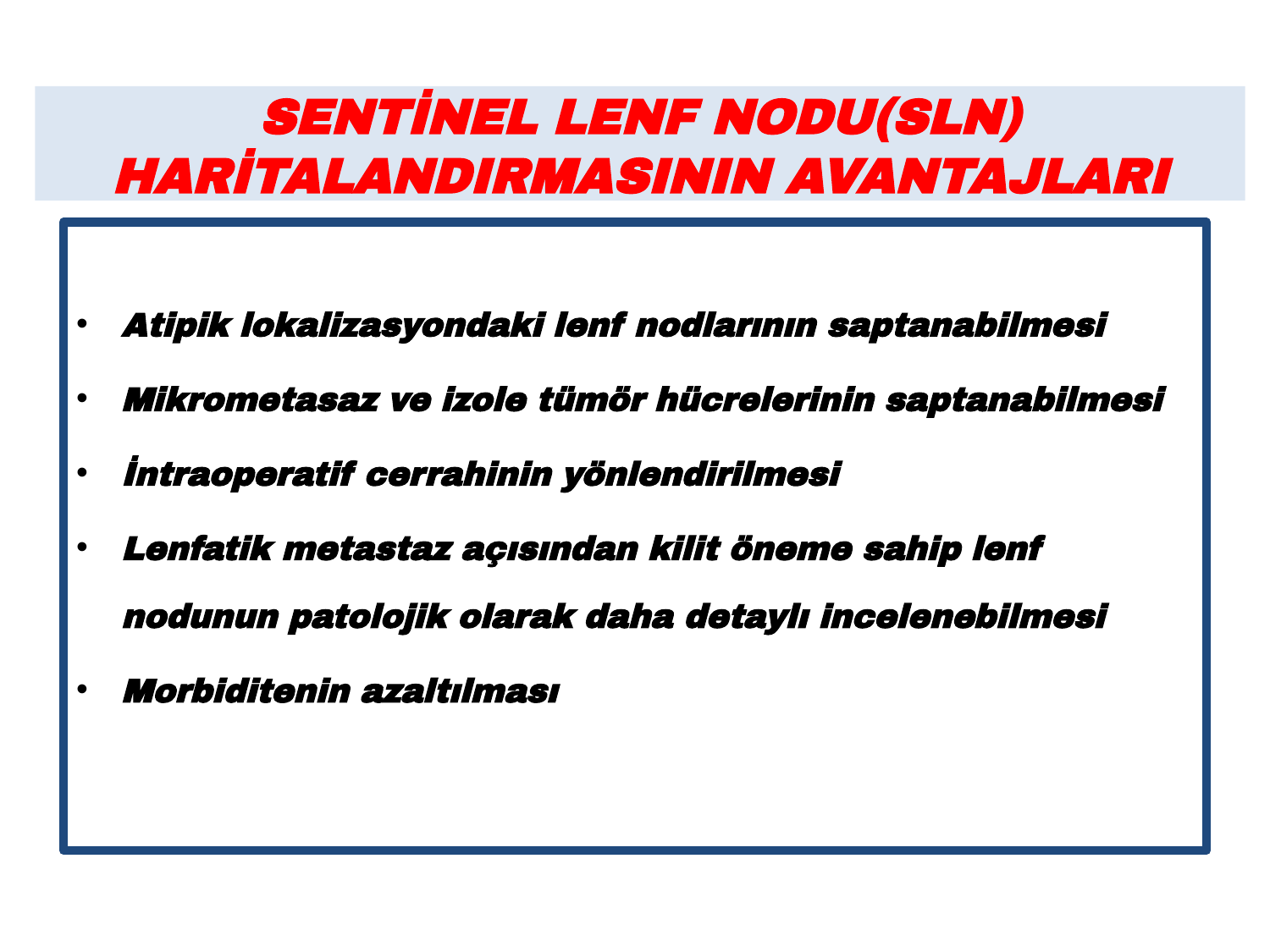

# SENTİNEL LENF NODU(SLN) HARİTALANDIRMASININ AVANTAJLARI

Atipik lokalizasyondaki lenf nodlarının saptanabilmesi
Mikrometasaz ve izole tümör hücrelerinin saptanabilmesi
İntraoperatif cerrahinin yönlendirilmesi
Lenfatik metastaz açısından kilit öneme sahip lenf nodunun patolojik olarak daha detaylı incelenebilmesi
Morbiditenin azaltılması